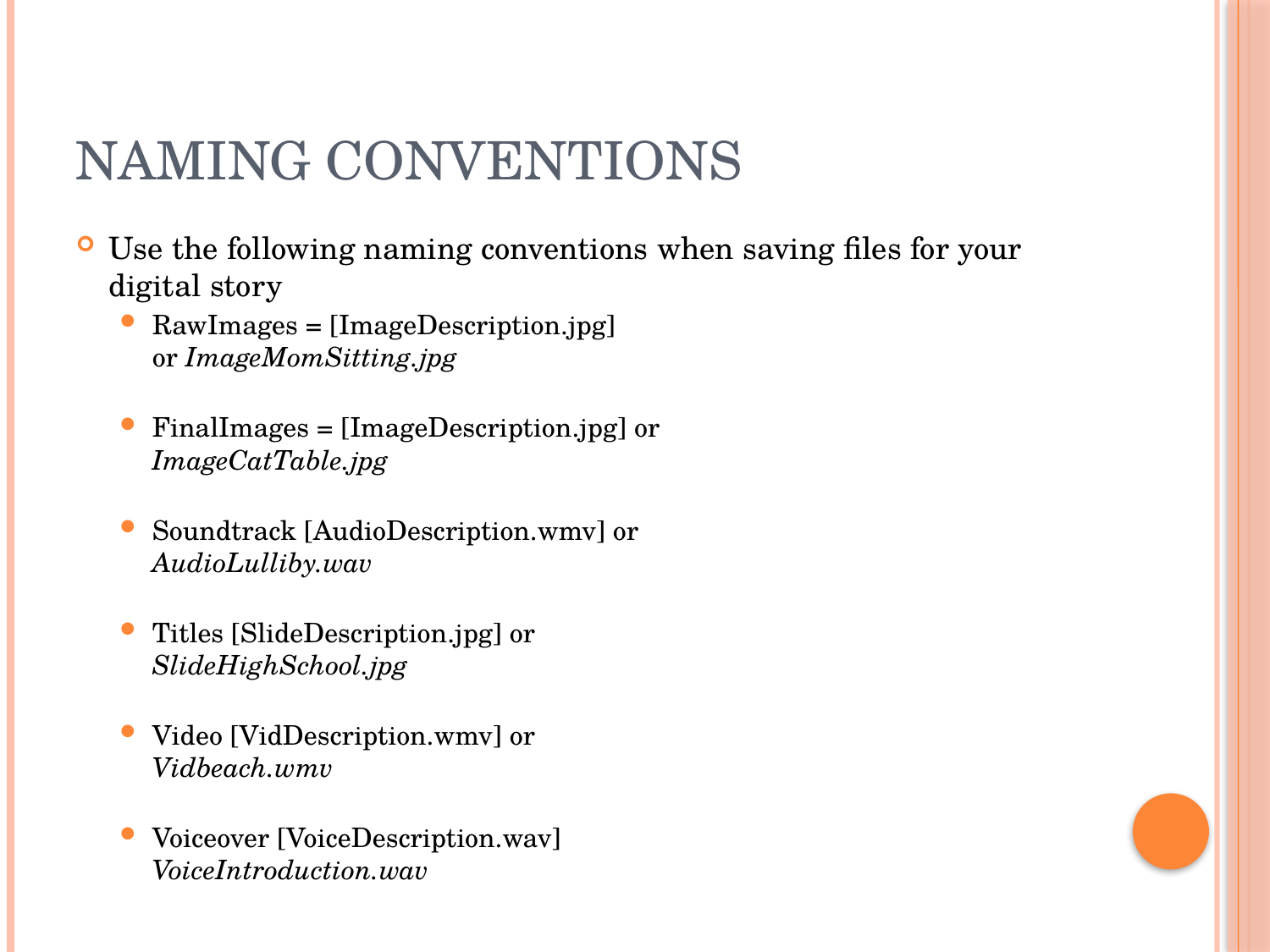

# Naming Conventions
Use the following naming conventions when saving files for your digital story
RawImages = [ImageDescription.jpg]
or ImageMomSitting.jpg
FinalImages = [ImageDescription.jpg] or
ImageCatTable.jpg
Soundtrack [AudioDescription.wmv] or
AudioLulliby.wav
Titles [SlideDescription.jpg] or
SlideHighSchool.jpg
Video [VidDescription.wmv] or
Vidbeach.wmv
Voiceover [VoiceDescription.wav]
VoiceIntroduction.wav